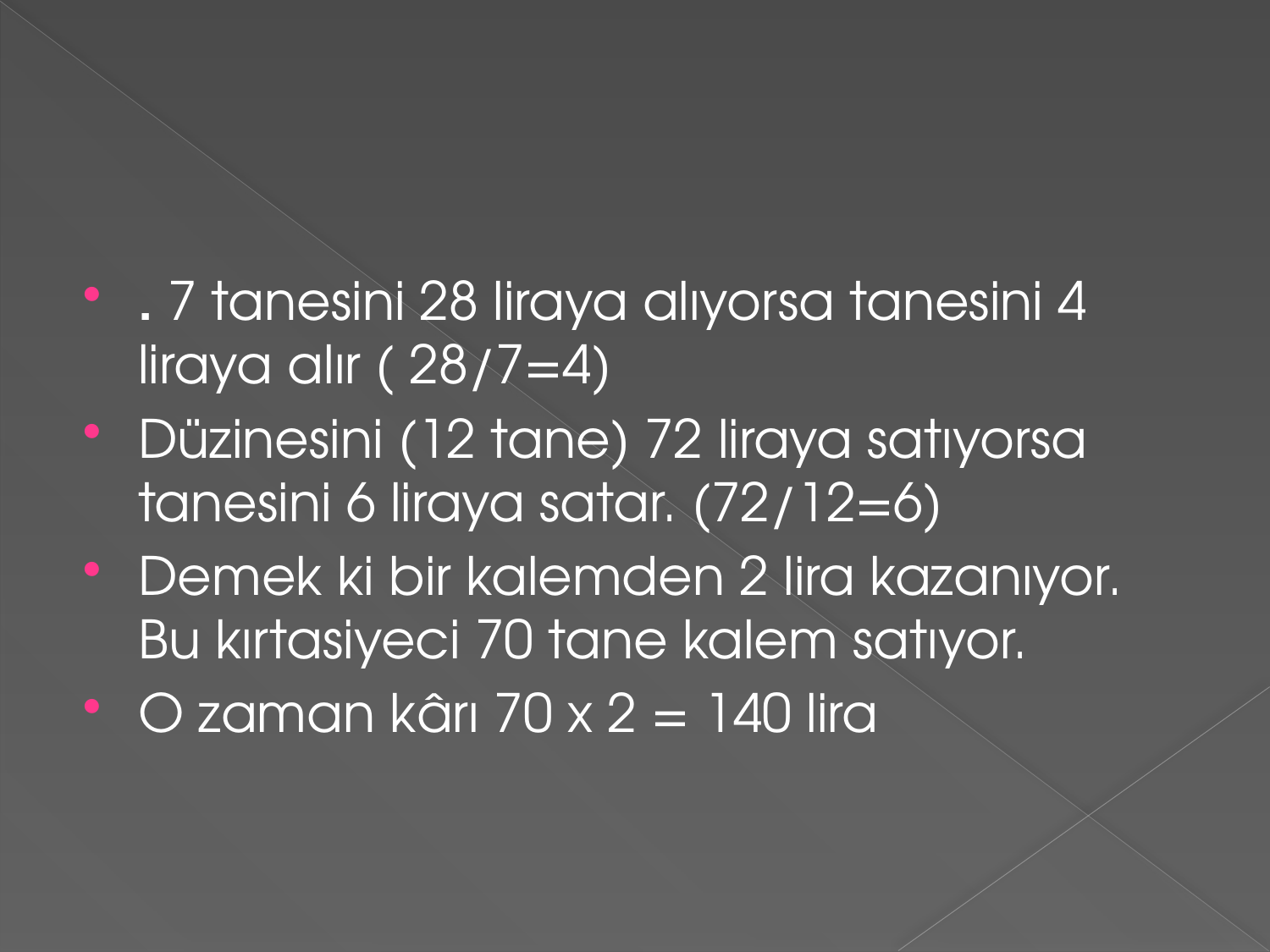

#
. 7 tanesini 28 liraya alıyorsa tanesini 4 liraya alır ( 28/7=4)
Düzinesini (12 tane) 72 liraya satıyorsa tanesini 6 liraya satar. (72/12=6)
Demek ki bir kalemden 2 lira kazanıyor. Bu kırtasiyeci 70 tane kalem satıyor.
O zaman kârı 70 x 2 = 140 lira